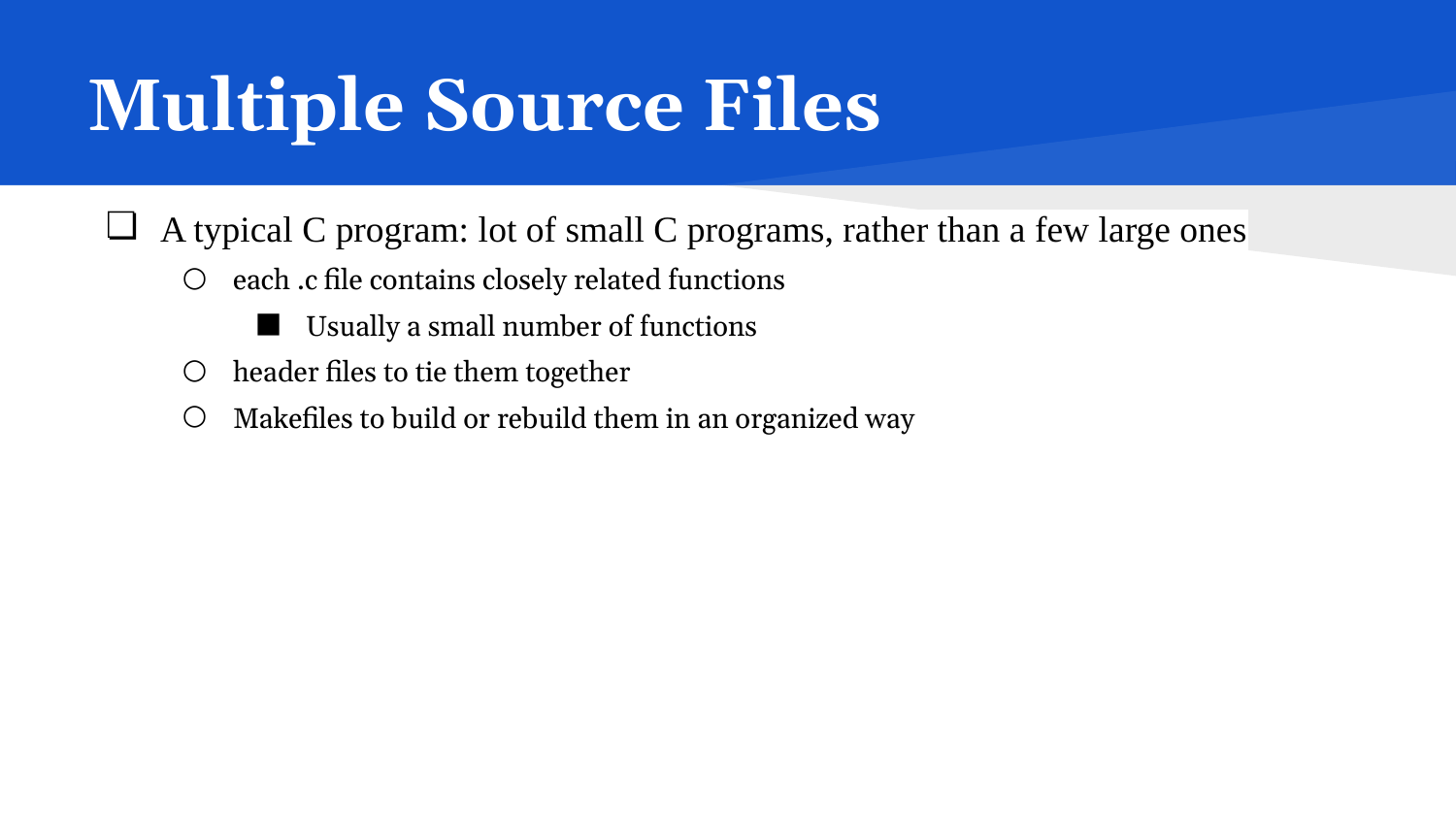

# Multiple Source Files
A typical C program: lot of small C programs, rather than a few large ones
each .c file contains closely related functions
Usually a small number of functions
header files to tie them together
Makefiles to build or rebuild them in an organized way